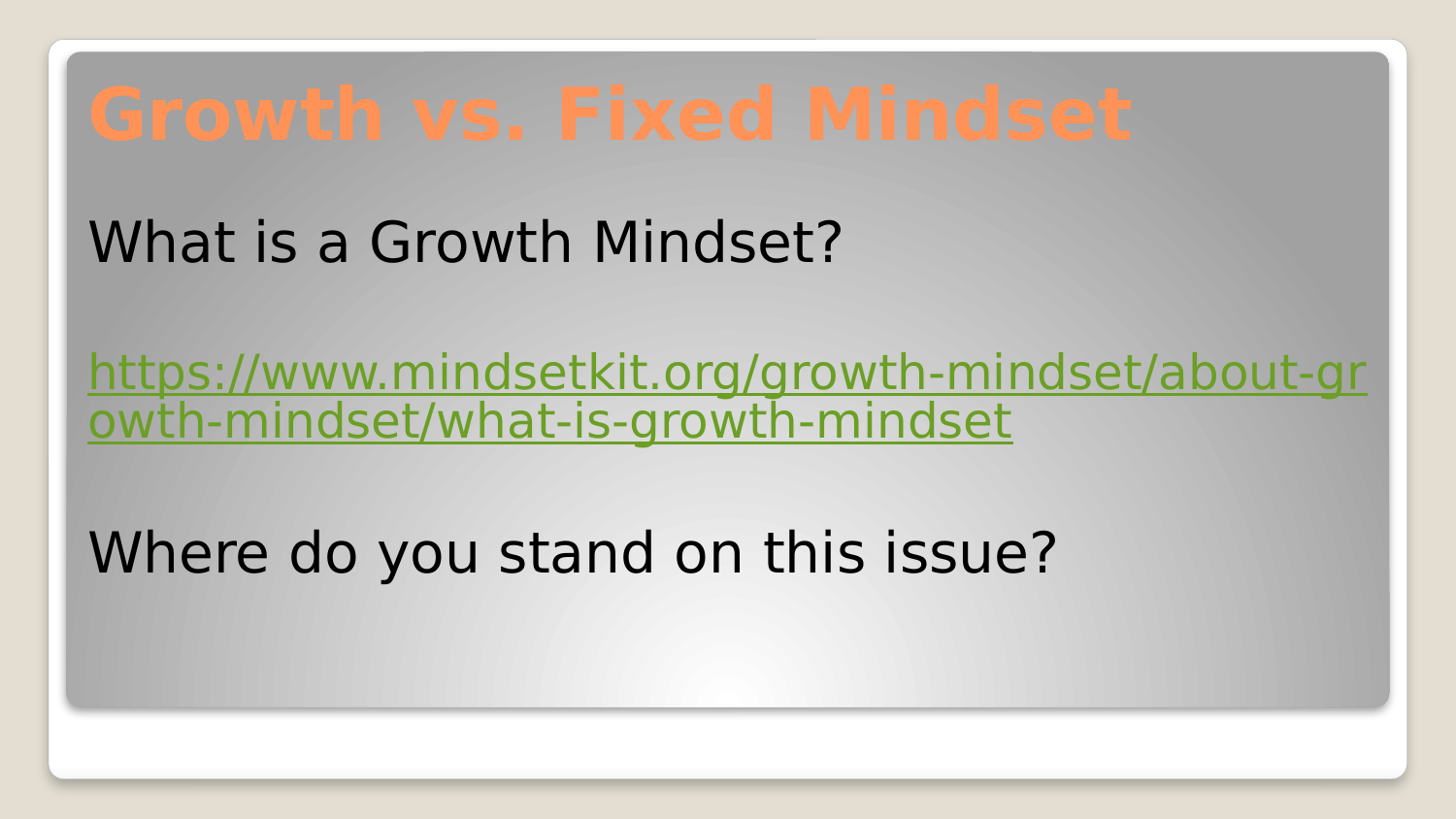

# Growth vs. Fixed Mindset
What is a Growth Mindset?
https://www.mindsetkit.org/growth-mindset/about-growth-mindset/what-is-growth-mindset

Where do you stand on this issue?